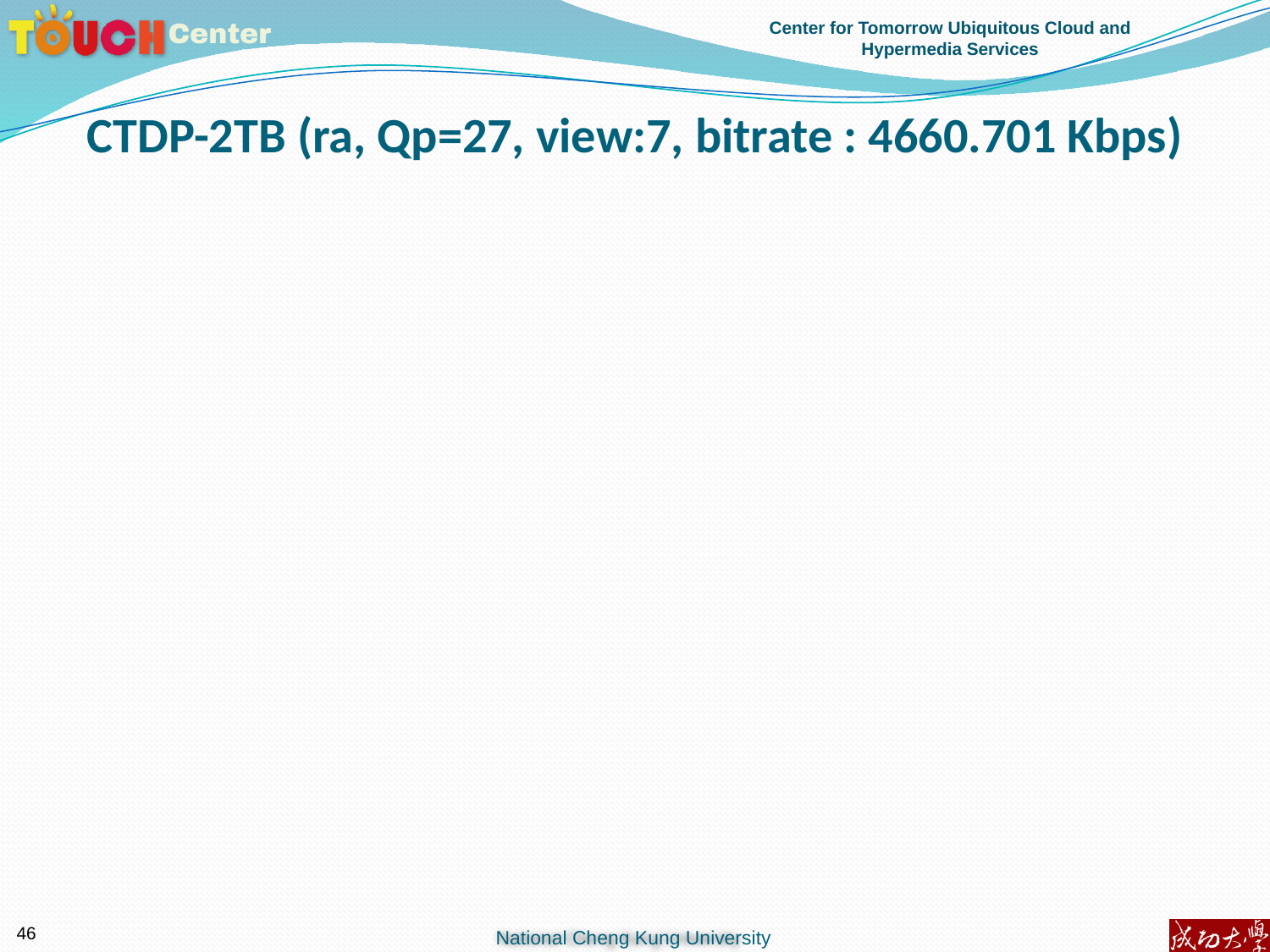

# CTDP-2TB (ra, Qp=27, view:7, bitrate : 4660.701 Kbps)